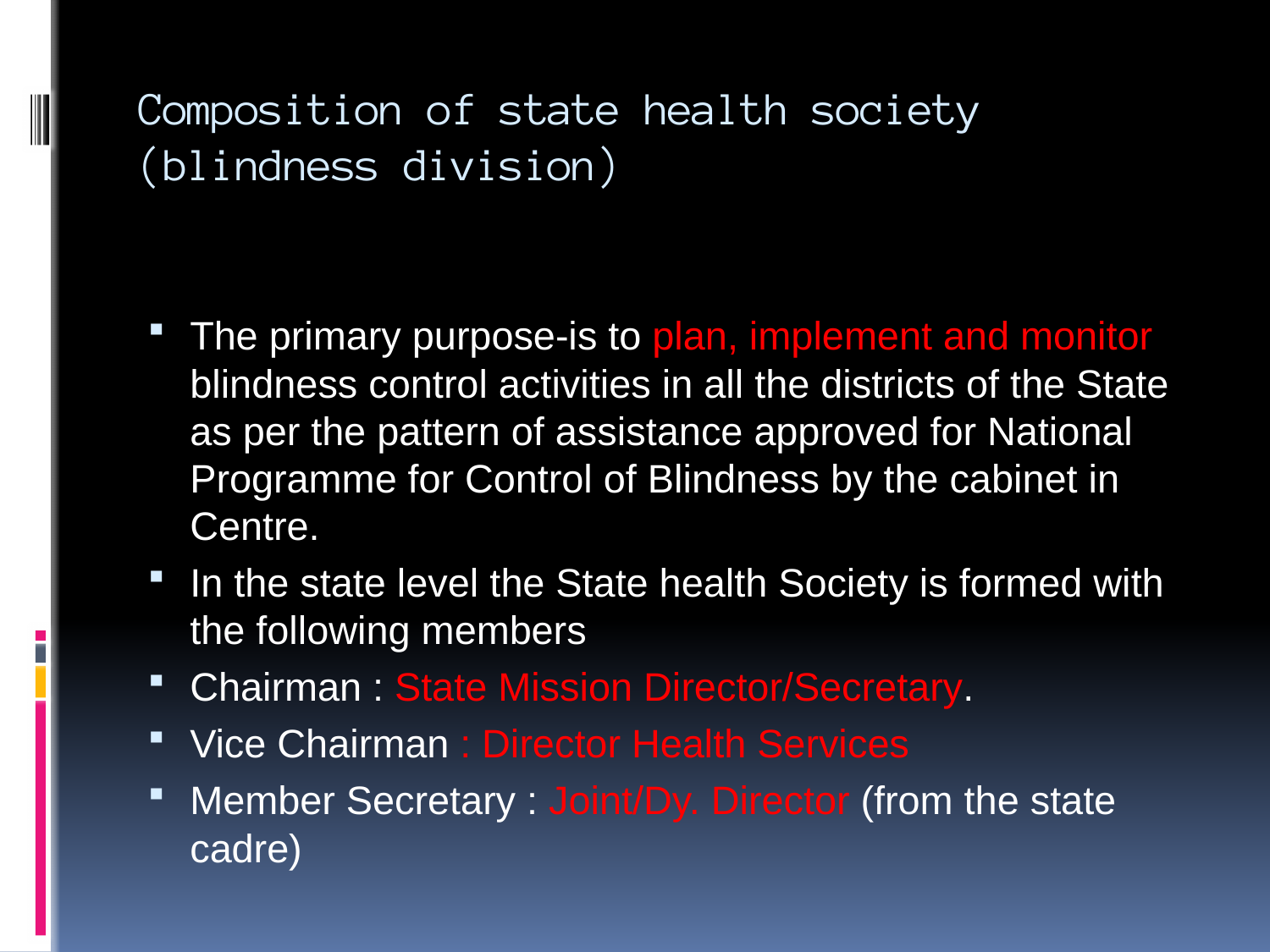

# Composition of state health society (blindness division)

The primary purpose-is to plan, implement and monitor blindness control activities in all the districts of the State as per the pattern of assistance approved for National Programme for Control of Blindness by the cabinet in Centre.
In the state level the State health Society is formed with the following members
Chairman : State Mission Director/Secretary.
Vice Chairman : Director Health Services
Member Secretary : Joint/Dy. Director (from the state cadre)